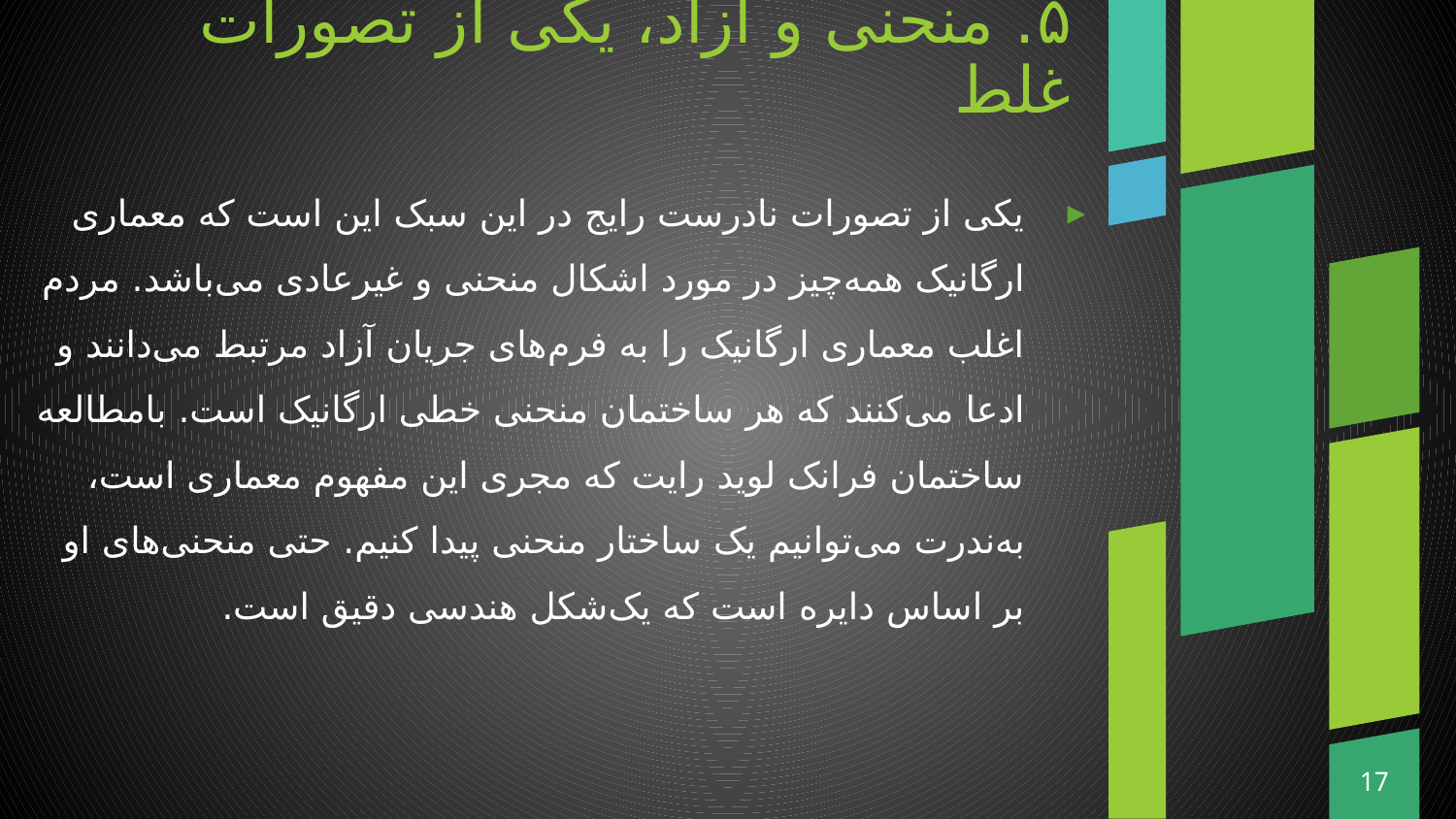

# ۵. منحنی و آزاد، یکی از تصورات غلط
یکی از تصورات نادرست رایج در این سبک این است که معماری ارگانیک همه‌چیز در مورد اشکال منحنی و غیرعادی می‌باشد. مردم اغلب معماری ارگانیک را به فرم‌های جریان آزاد مرتبط می‌دانند و ادعا می‌کنند که هر ساختمان منحنی خطی ارگانیک است. بامطالعه ساختمان فرانک لوید رایت که مجری این مفهوم معماری است، به‌ندرت می‌توانیم یک ساختار منحنی پیدا کنیم. حتی منحنی‌های او بر اساس دایره است که یک‌شکل هندسی دقیق است.
17